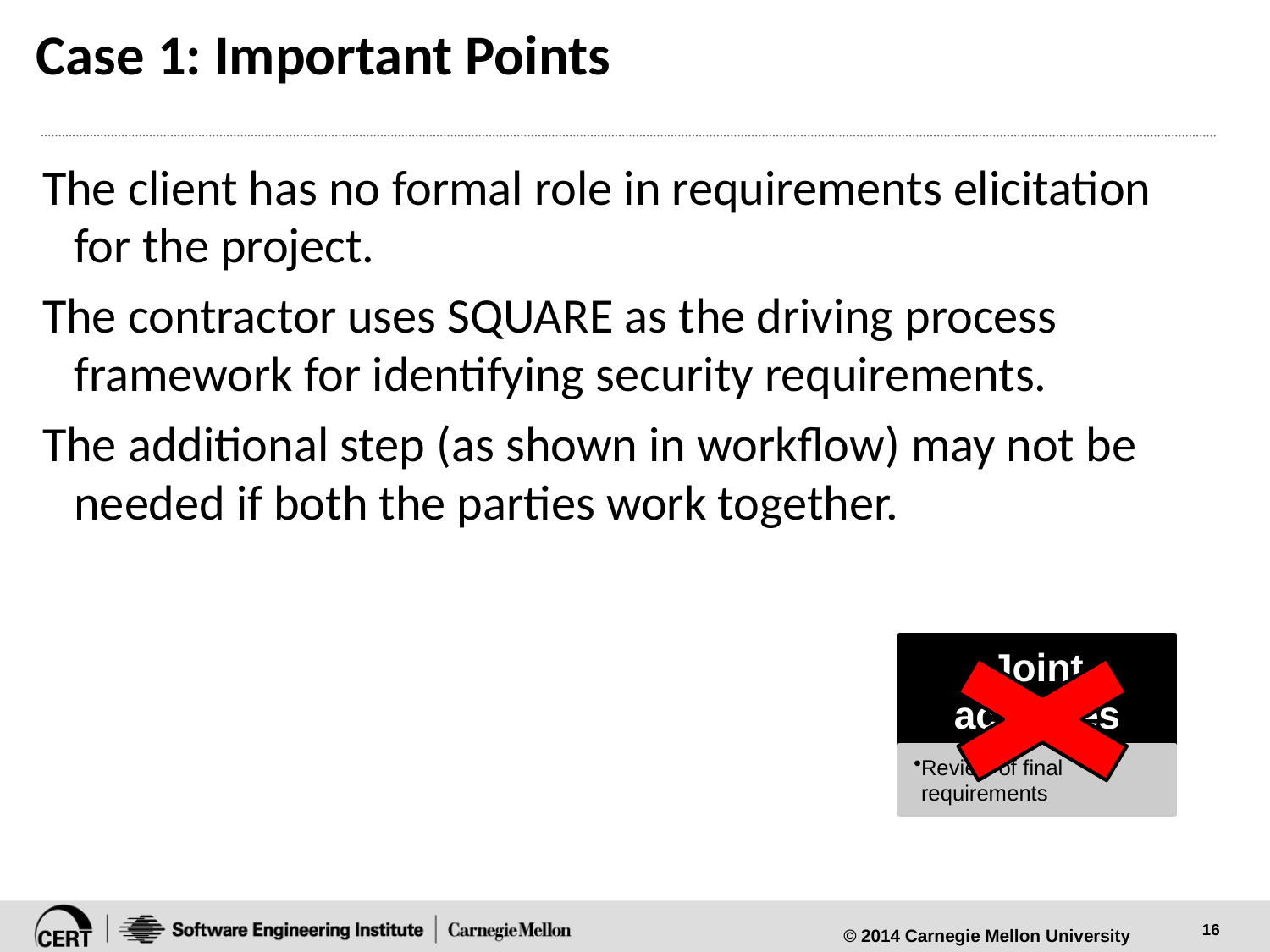

# Case 1: Important Points
The client has no formal role in requirements elicitation for the project.
The contractor uses SQUARE as the driving process framework for identifying security requirements.
The additional step (as shown in workflow) may not be needed if both the parties work together.

Joint activities
Review of final requirements